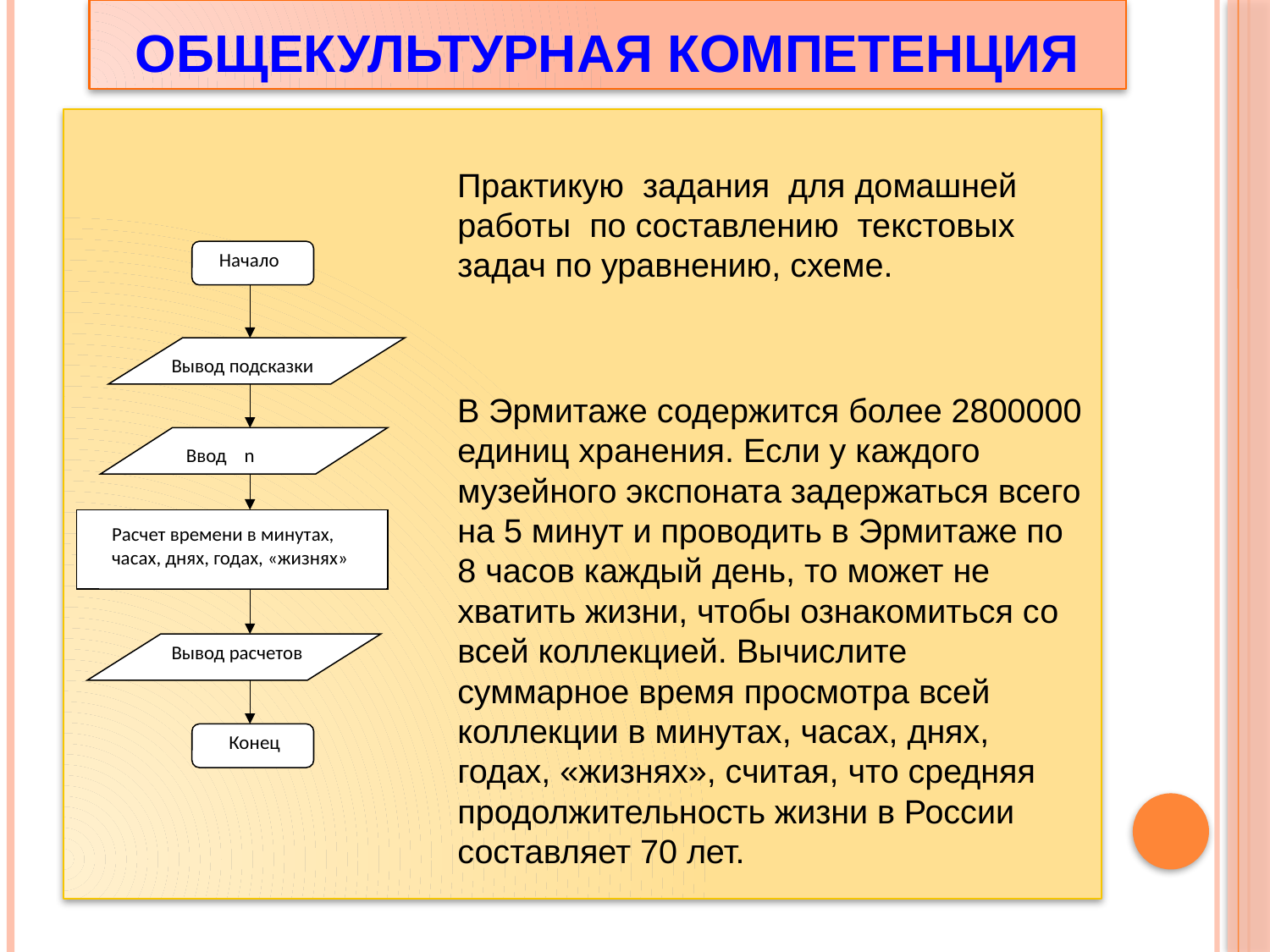

# Общекультурная компетенция

Практикую  задания  для домашней работы  по составлению  текстовых задач по уравнению, схеме.

В Эрмитаже содержится более 2800000 единиц хранения. Если у каждого музейного экспоната задержаться всего на 5 минут и проводить в Эрмитаже по 8 часов каждый день, то может не хватить жизни, чтобы ознакомиться со всей коллекцией. Вычислите суммарное время просмотра всей коллекции в минутах, часах, днях, годах, «жизнях», считая, что средняя продолжительность жизни в России составляет 70 лет.

Начало

Вывод подсказки

Ввод    n

Расчет времени в минутах, часах, днях, годах, «жизнях»

Вывод расчетов

Конец